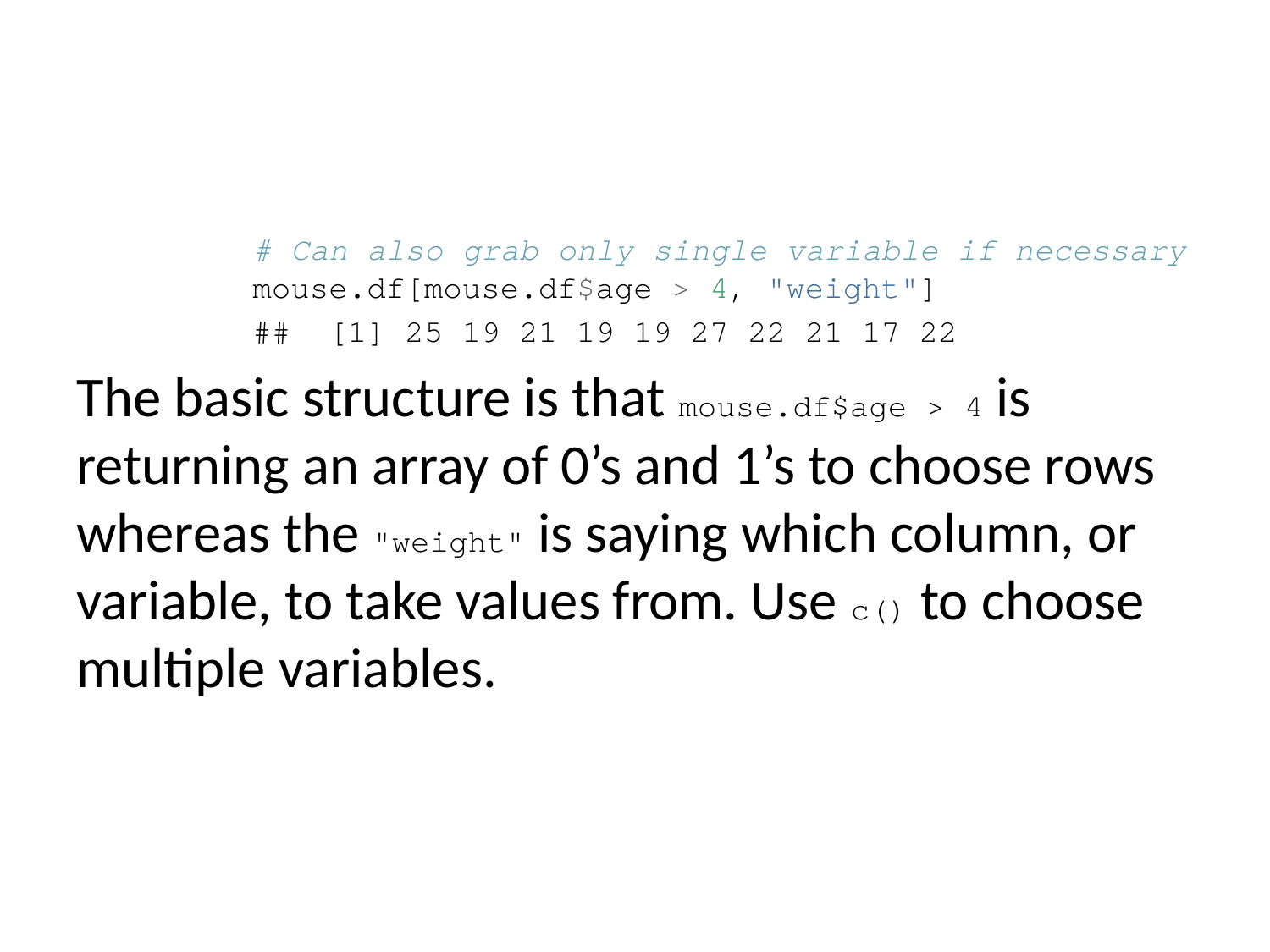

# Can also grab only single variable if necessary mouse.df[mouse.df$age > 4, "weight"]
##  [1] 25 19 21 19 19 27 22 21 17 22
The basic structure is that mouse.df$age > 4 is returning an array of 0’s and 1’s to choose rows whereas the "weight" is saying which column, or variable, to take values from. Use c() to choose multiple variables.